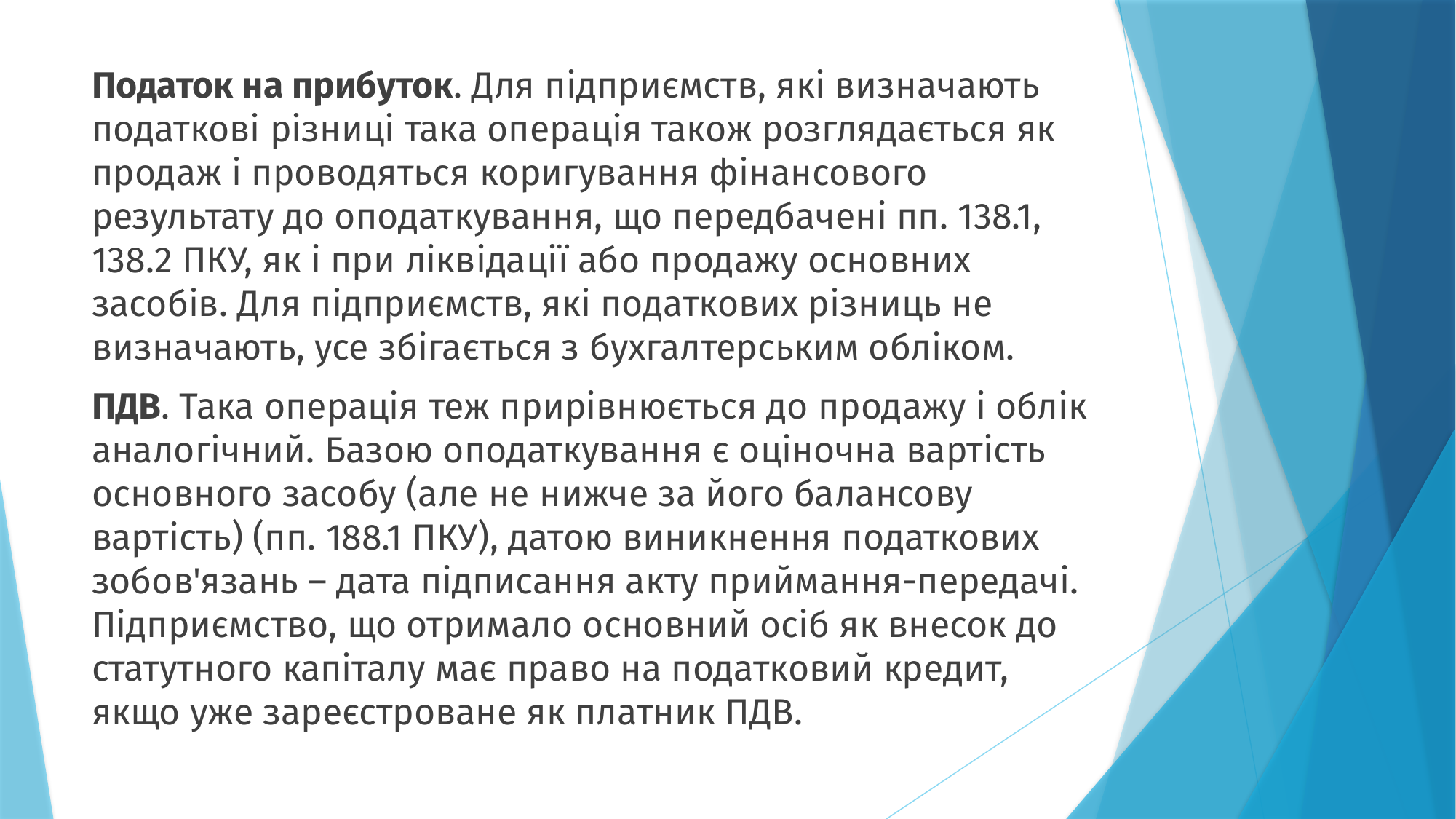

Податок на прибуток. Для підприємств, які визначають податкові різниці така операція також розглядається як продаж і проводяться коригування фінансового результату до оподаткування, що передбачені пп. 138.1, 138.2 ПКУ, як і при ліквідації або продажу основних засобів. Для підприємств, які податкових різниць не визначають, усе збігається з бухгалтерським обліком.
ПДВ. Така операція теж прирівнюється до продажу і облік аналогічний. Базою оподаткування є оціночна вартість основного засобу (але не нижче за його балансову вартість) (пп. 188.1 ПКУ), датою виникнення податкових зобов'язань – дата підписання акту приймання-передачі. Підприємство, що отримало основний осіб як внесок до статутного капіталу має право на податковий кредит, якщо уже зареєстроване як платник ПДВ.